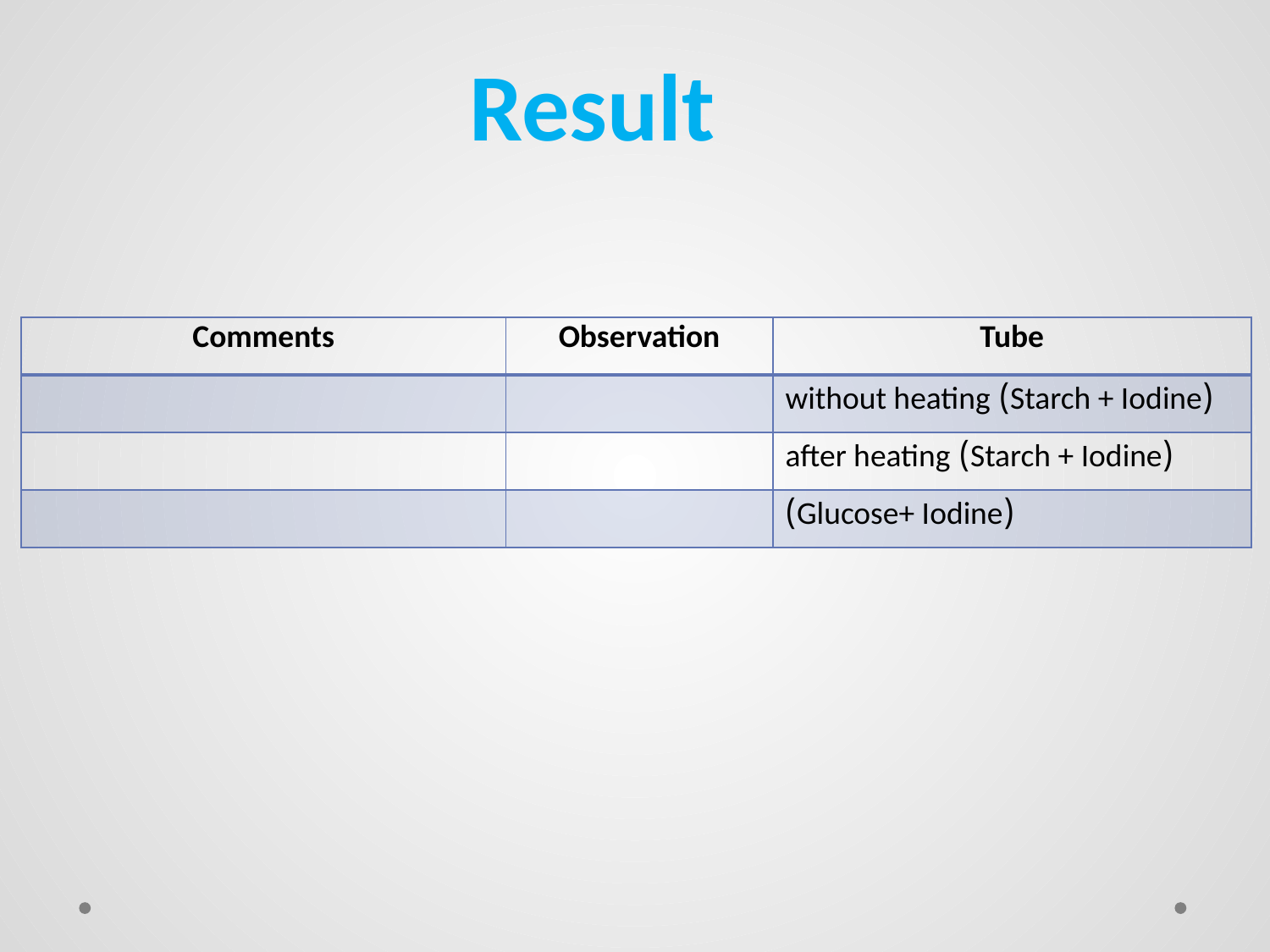

# Result
| Comments | Observation | Tube |
| --- | --- | --- |
|  |  | (Starch + Iodine) without heating |
|  |  | (Starch + Iodine) after heating |
|  |  | (Glucose+ Iodine) |